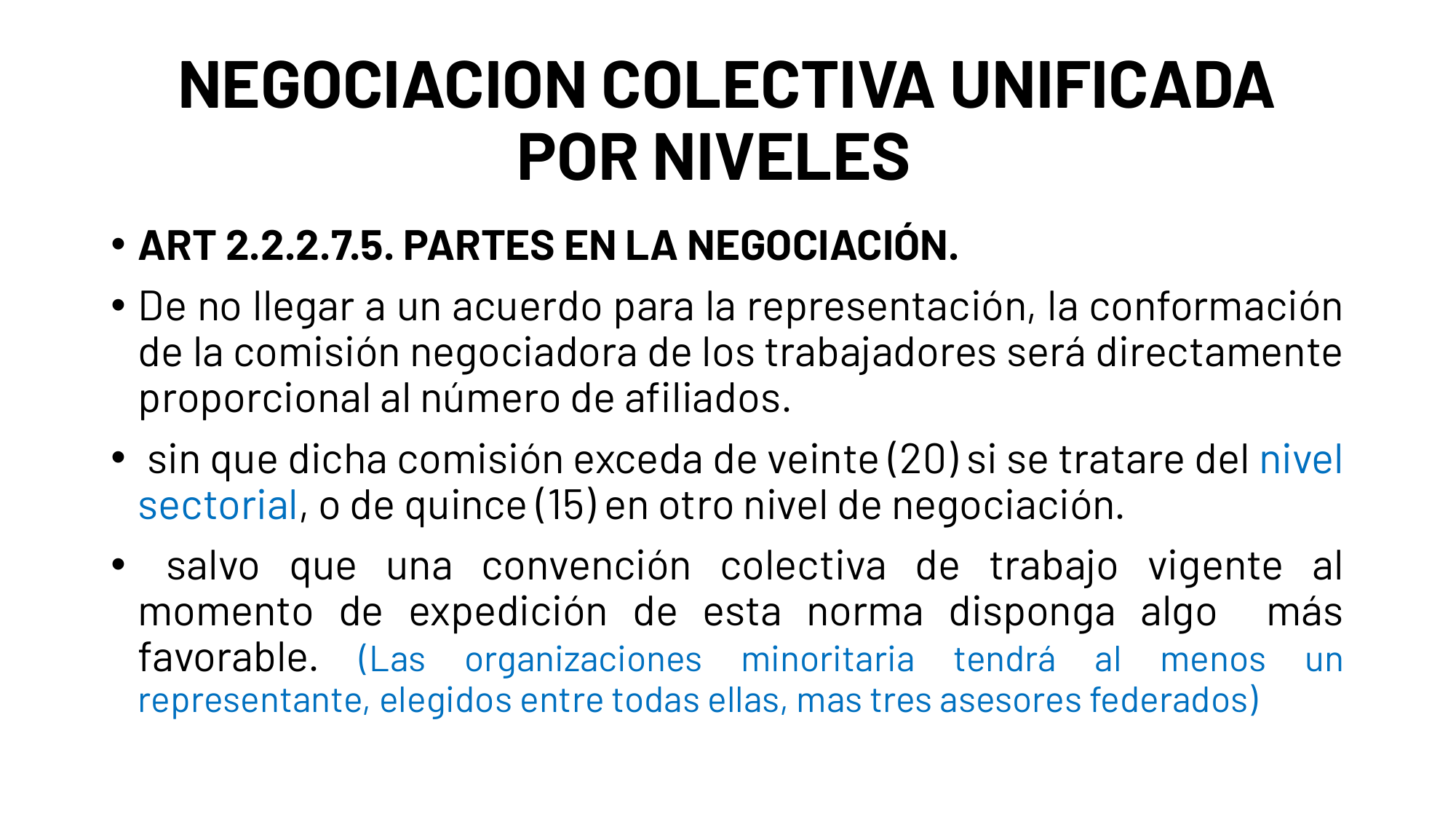

# NEGOCIACION COLECTIVA UNIFICADA POR NIVELES
ART 2.2.2.7.5. PARTES EN LA NEGOCIACIÓN.
De no llegar a un acuerdo para la representación, la conformación de la comisión negociadora de los trabajadores será directamente proporcional al número de afiliados.
 sin que dicha comisión exceda de veinte (20) si se tratare del nivel sectorial, o de quince (15) en otro nivel de negociación.
 salvo que una convención colectiva de trabajo vigente al momento de expedición de esta norma disponga algo  más favorable. (Las organizaciones minoritaria tendrá al menos un representante, elegidos entre todas ellas, mas tres asesores federados)